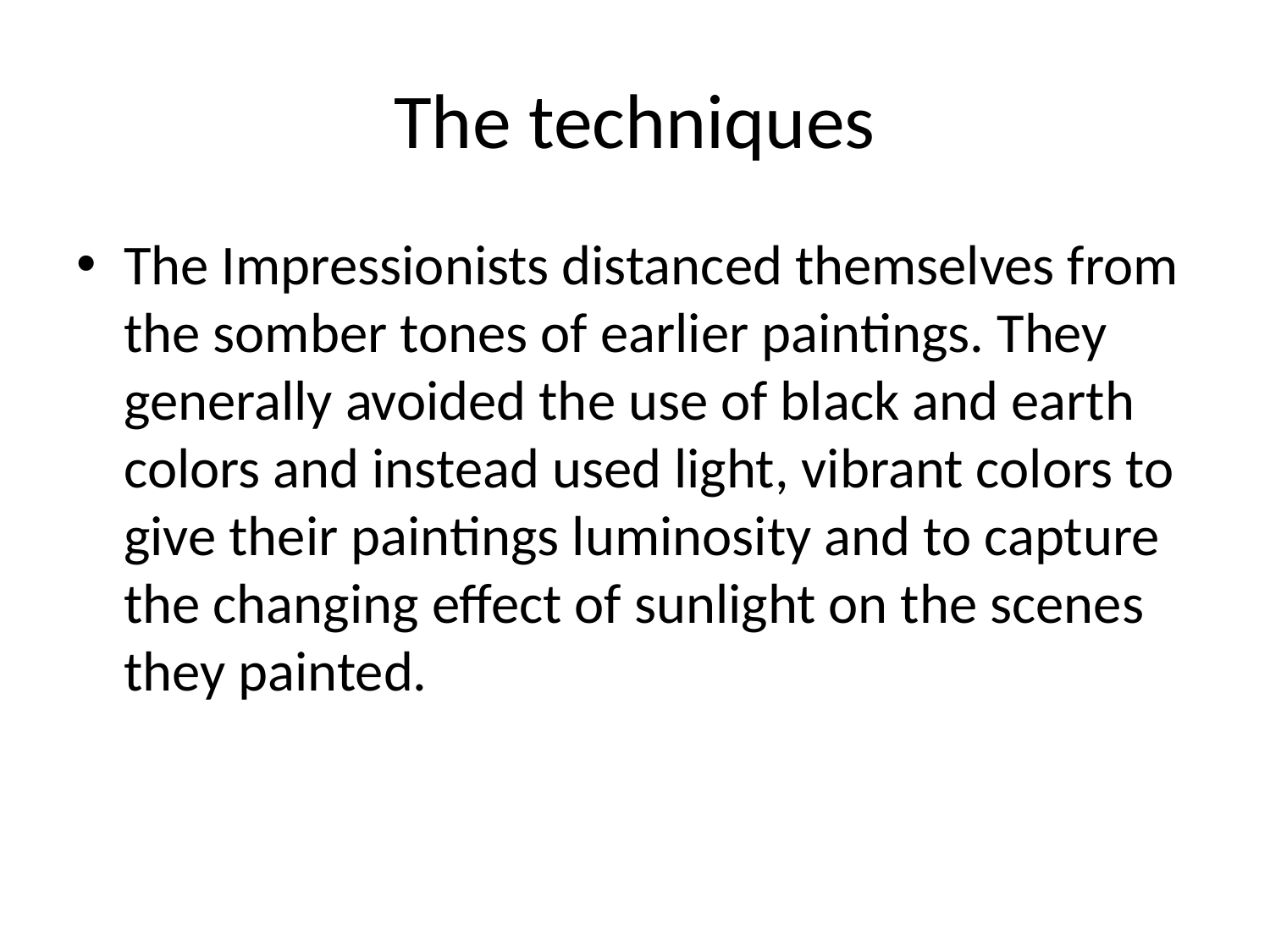

# The techniques
The Impressionists distanced themselves from the somber tones of earlier paintings. They generally avoided the use of black and earth colors and instead used light, vibrant colors to give their paintings luminosity and to capture the changing effect of sunlight on the scenes they painted.